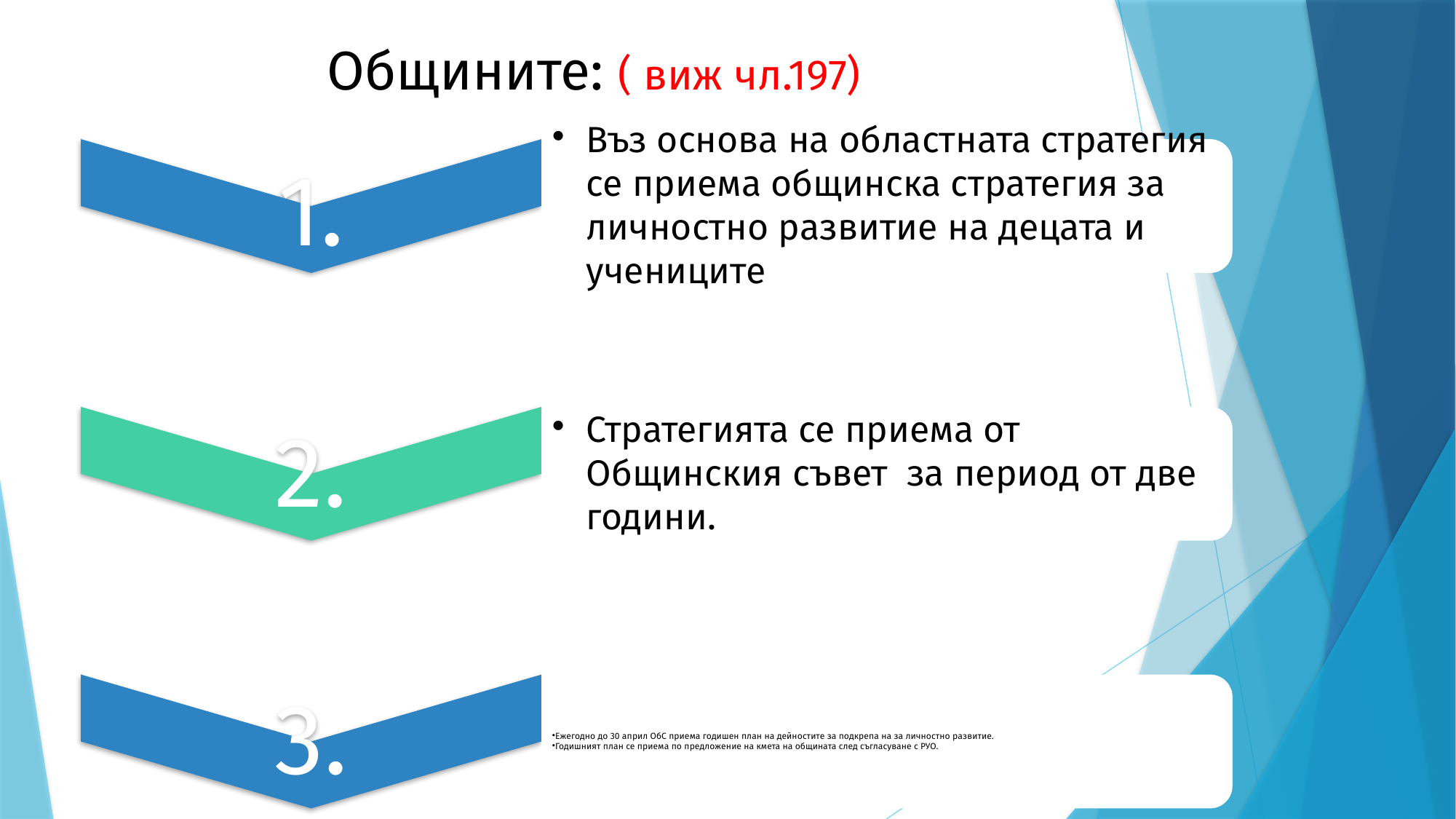

# Общините: ( виж чл.197)
1.
Въз основа на областната стратегия се приема общинска стратегия за личностно развитие на децата и учениците
2.
Стратегията се приема от Общинския съвет  за период от две години.
3.
Ежегодно до 30 април ОбС приема годишен план на дейностите за подкрепа на за личностно развитие.
Годишният план се приема по предложение на кмета на общината след съгласуване с РУО.